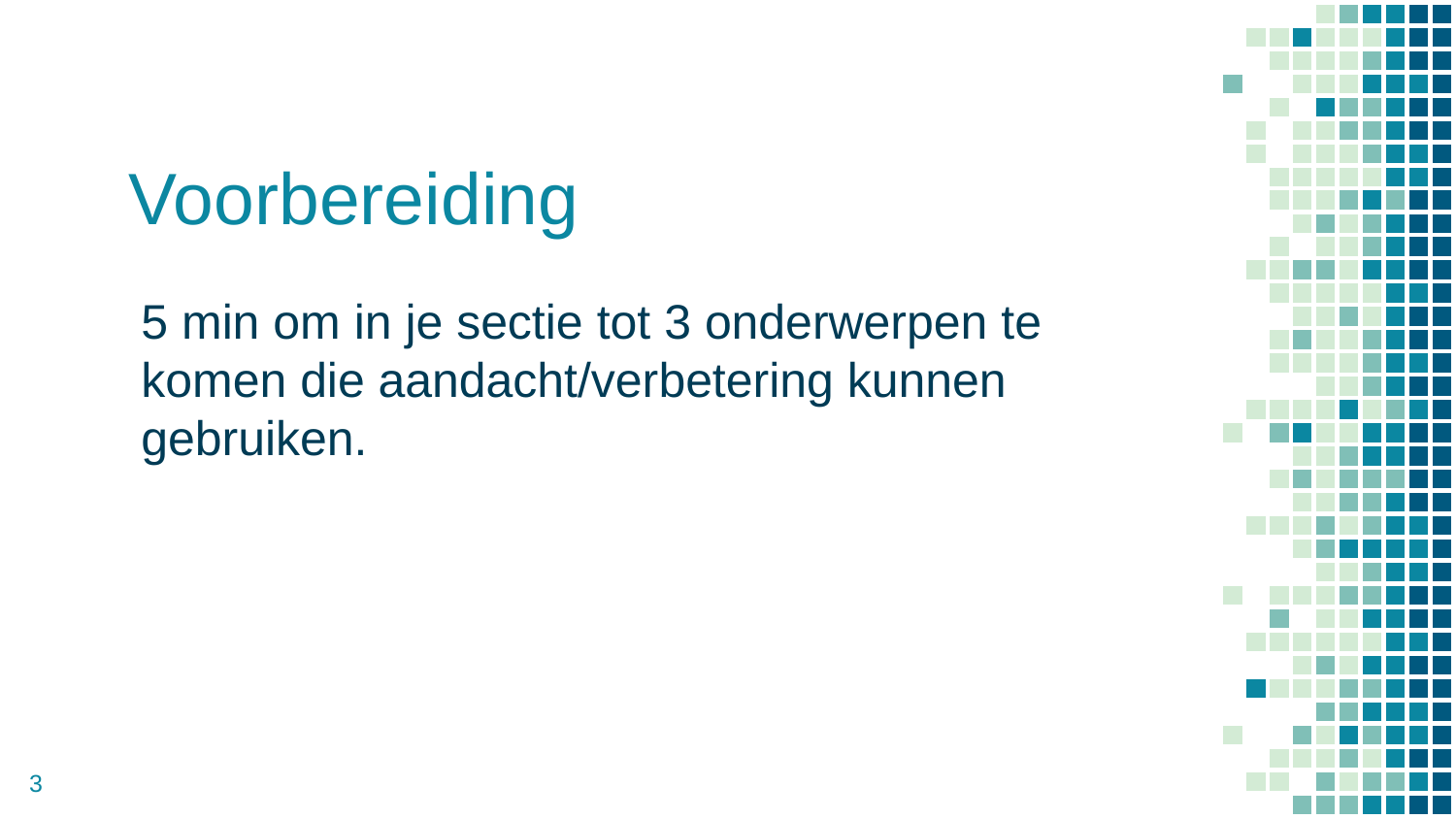

# Voorbereiding
5 min om in je sectie tot 3 onderwerpen te komen die aandacht/verbetering kunnen gebruiken.
3